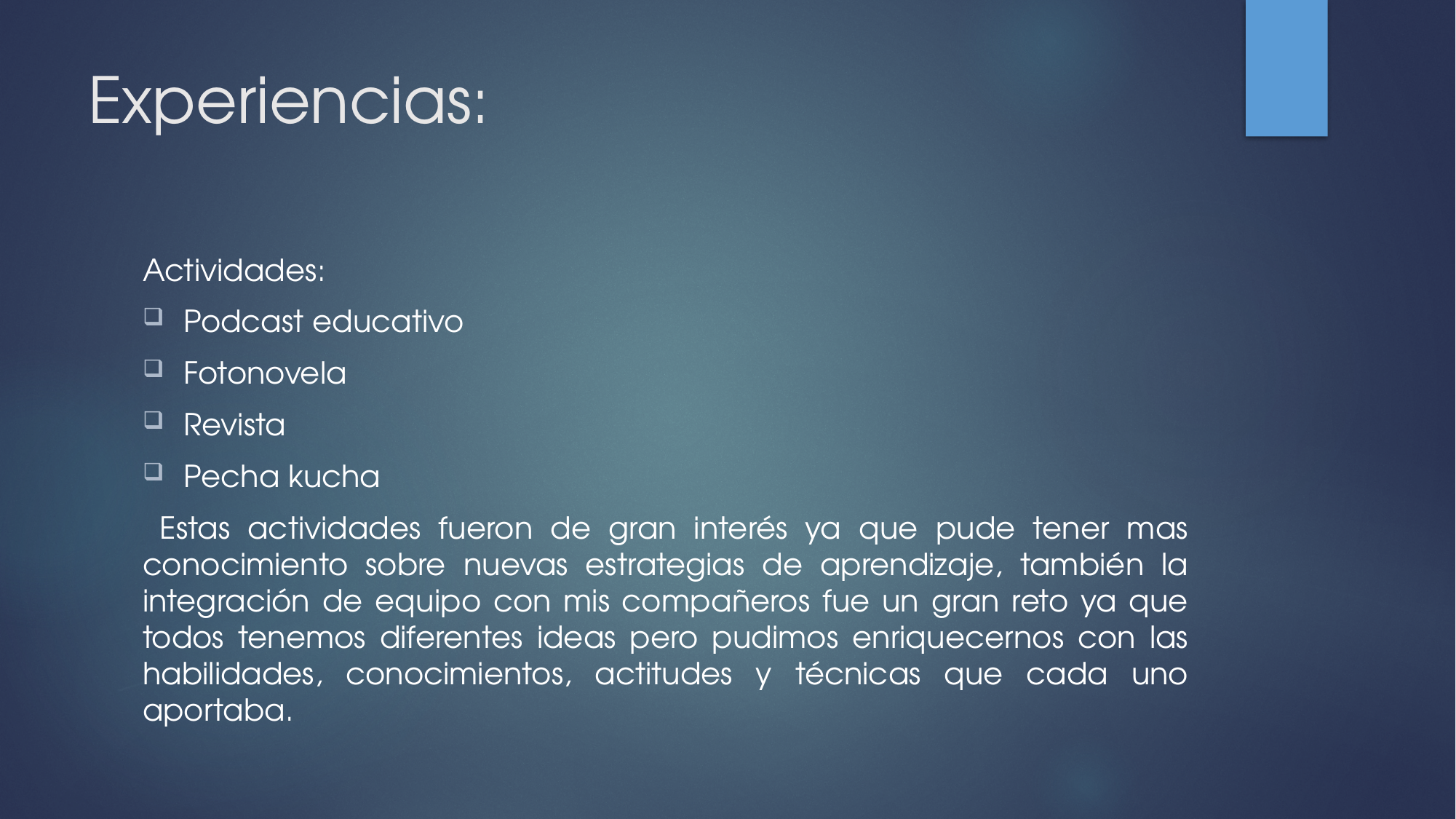

# Experiencias:
Actividades:
Podcast educativo
Fotonovela
Revista
Pecha kucha
 Estas actividades fueron de gran interés ya que pude tener mas conocimiento sobre nuevas estrategias de aprendizaje, también la integración de equipo con mis compañeros fue un gran reto ya que todos tenemos diferentes ideas pero pudimos enriquecernos con las habilidades, conocimientos, actitudes y técnicas que cada uno aportaba.